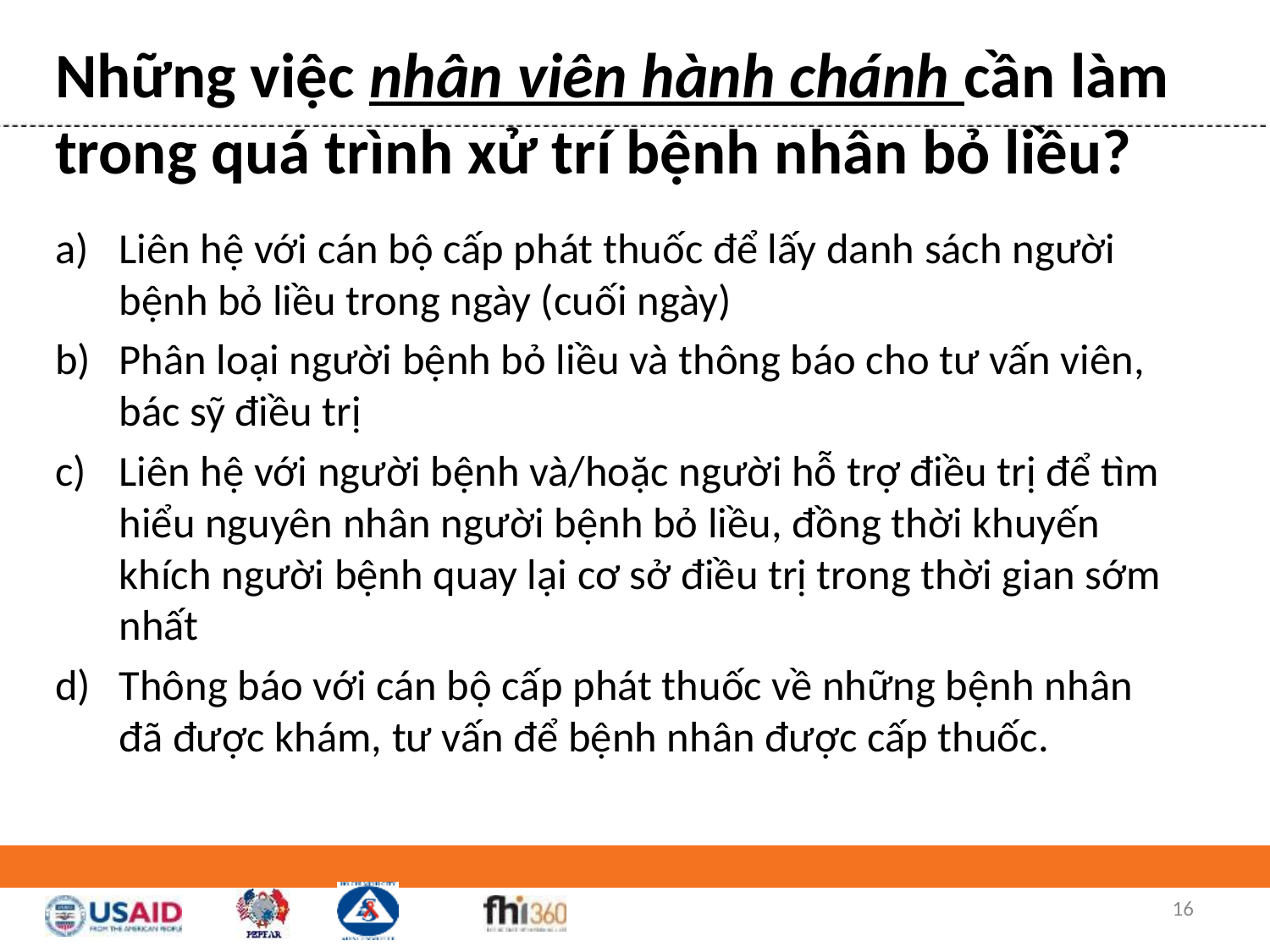

# Những việc nhân viên hành chánh cần làm trong quá trình xử trí bệnh nhân bỏ liều?
Liên hệ với cán bộ cấp phát thuốc để lấy danh sách người bệnh bỏ liều trong ngày (cuối ngày)
Phân loại người bệnh bỏ liều và thông báo cho tư vấn viên, bác sỹ điều trị
Liên hệ với người bệnh và/hoặc người hỗ trợ điều trị để tìm hiểu nguyên nhân người bệnh bỏ liều, đồng thời khuyến khích người bệnh quay lại cơ sở điều trị trong thời gian sớm nhất
Thông báo với cán bộ cấp phát thuốc về những bệnh nhân đã được khám, tư vấn để bệnh nhân được cấp thuốc.
16